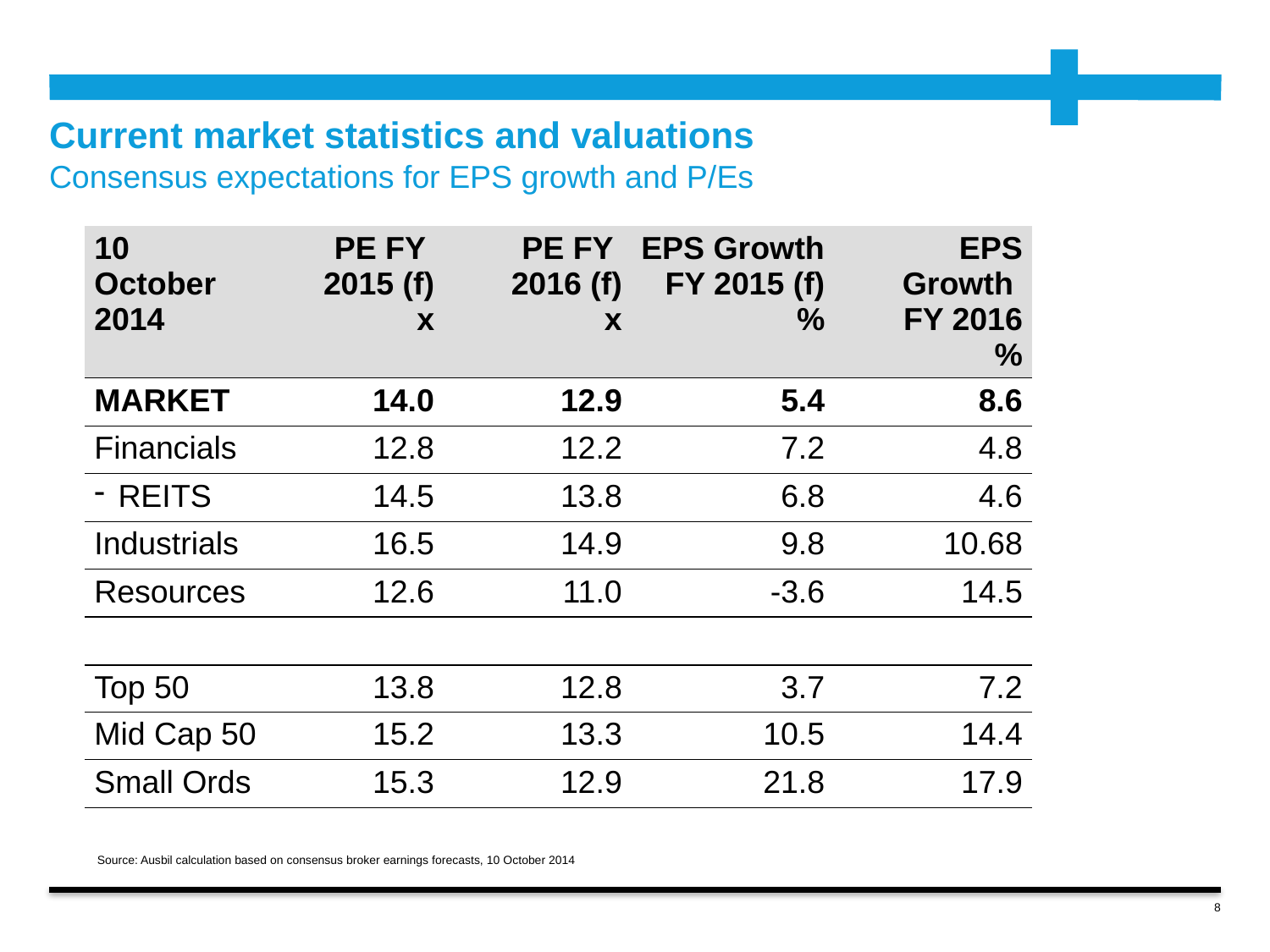

# Current market statistics and valuations Consensus expectations for EPS growth and P/Es
| 10 October 2014 | PE FY 2015 (f) x | PE FY 2016 (f) x | EPS Growth FY 2015 (f) % | EPS Growth FY 2016 % |
| --- | --- | --- | --- | --- |
| MARKET | 14.0 | 12.9 | 5.4 | 8.6 |
| Financials | 12.8 | 12.2 | 7.2 | 4.8 |
| REITS | 14.5 | 13.8 | 6.8 | 4.6 |
| Industrials | 16.5 | 14.9 | 9.8 | 10.68 |
| Resources | 12.6 | 11.0 | -3.6 | 14.5 |
|  |  |  |  |  |
| Top 50 | 13.8 | 12.8 | 3.7 | 7.2 |
| Mid Cap 50 | 15.2 | 13.3 | 10.5 | 14.4 |
| Small Ords | 15.3 | 12.9 | 21.8 | 17.9 |
Source: Ausbil calculation based on consensus broker earnings forecasts, 10 October 2014
8